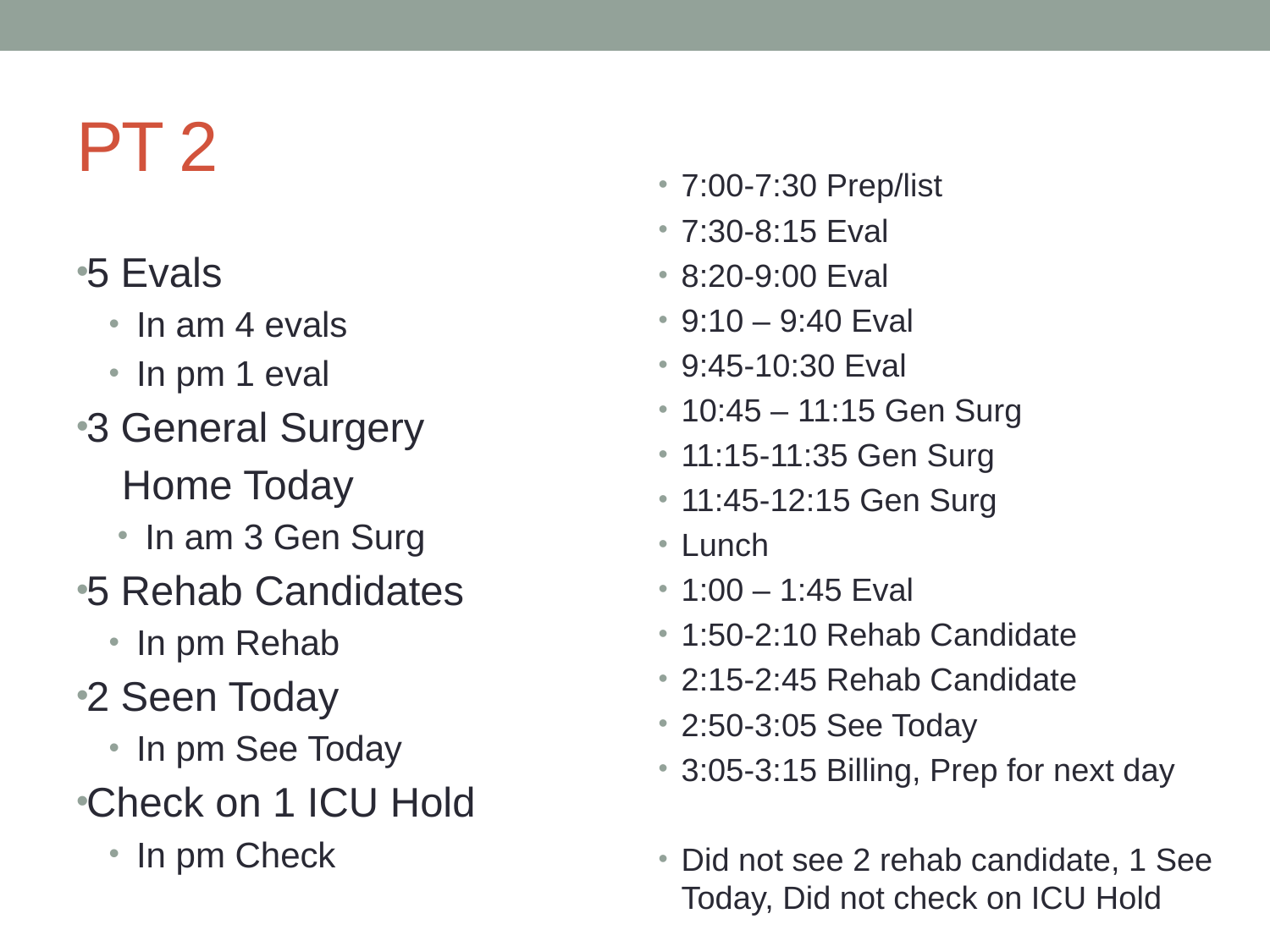

# PT 2
7:00-7:30 Prep/list
7:30-8:15 Eval
8:20-9:00 Eval
9:10 – 9:40 Eval
9:45-10:30 Eval
10:45 – 11:15 Gen Surg
11:15-11:35 Gen Surg
11:45-12:15 Gen Surg
Lunch
1:00 – 1:45 Eval
1:50-2:10 Rehab Candidate
2:15-2:45 Rehab Candidate
2:50-3:05 See Today
3:05-3:15 Billing, Prep for next day

Did not see 2 rehab candidate, 1 See Today, Did not check on ICU Hold

5 Evals
In am 4 evals
In pm 1 eval
3 General Surgery
    Home Today
In am 3 Gen Surg
5 Rehab Candidates
In pm Rehab
2 Seen Today
In pm See Today
Check on 1 ICU Hold
In pm Check